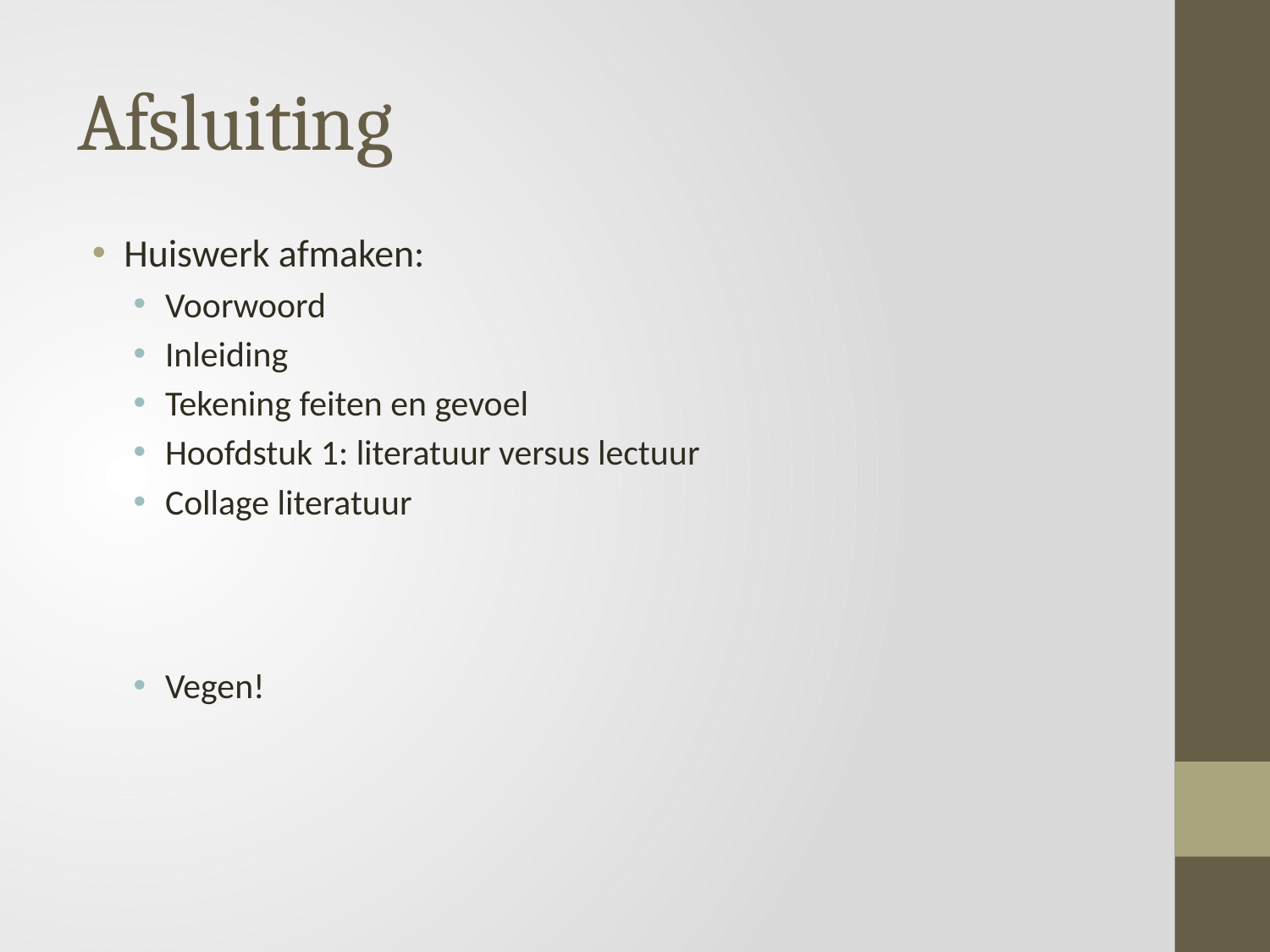

# Afsluiting
Huiswerk afmaken:
Voorwoord
Inleiding
Tekening feiten en gevoel
Hoofdstuk 1: literatuur versus lectuur
Collage literatuur

Vegen!